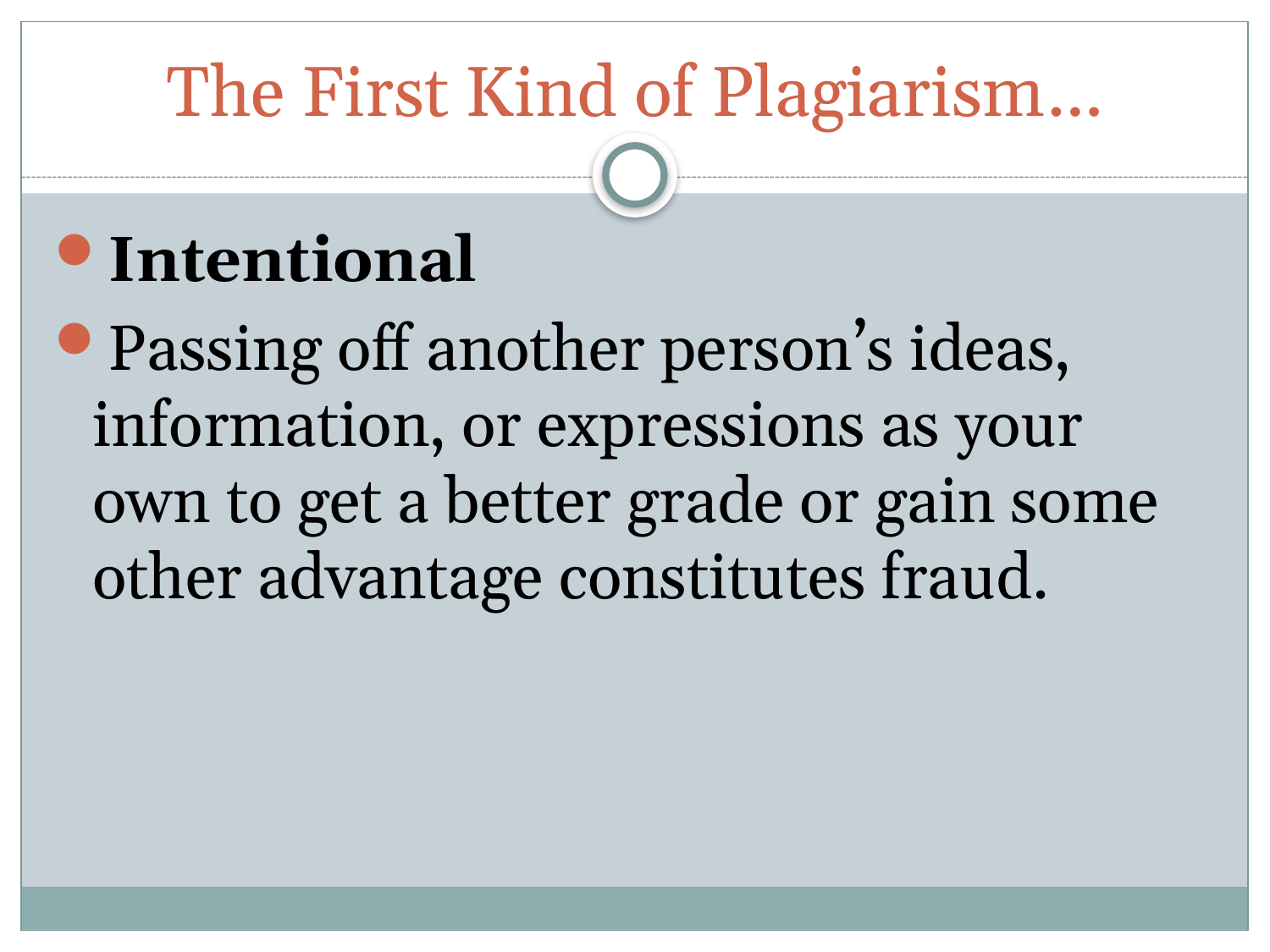

# The First Kind of Plagiarism…
Intentional
Passing off another person’s ideas, information, or expressions as your own to get a better grade or gain some other advantage constitutes fraud.